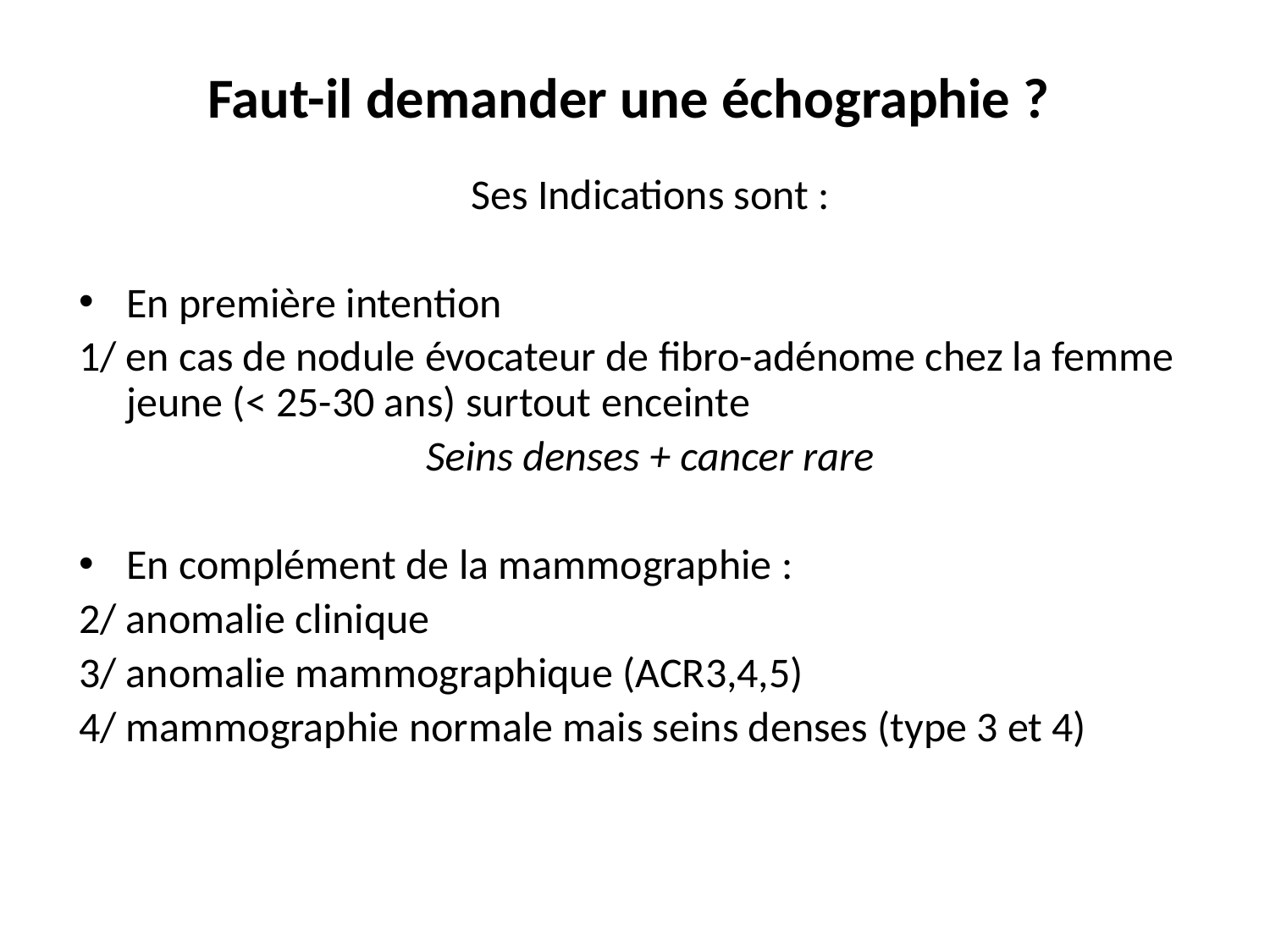

# Faut-il demander une échographie ?
Ses Indications sont :

En première intention
1/ en cas de nodule évocateur de fibro-adénome chez la femme jeune (< 25-30 ans) surtout enceinte
Seins denses + cancer rare

En complément de la mammographie :
2/ anomalie clinique
3/ anomalie mammographique (ACR3,4,5)
4/ mammographie normale mais seins denses (type 3 et 4)